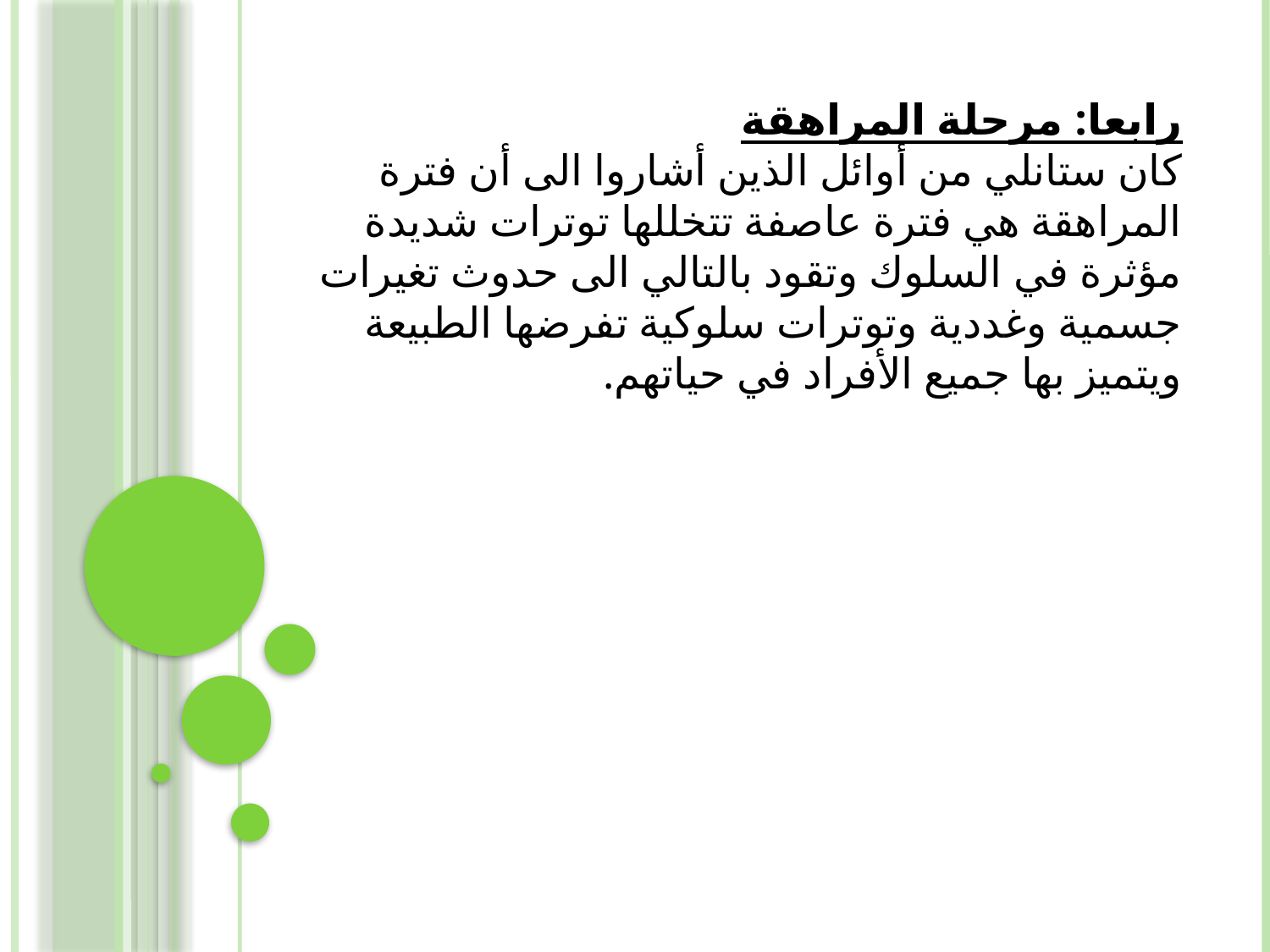

رابعا: مرحلة المراهقة
كان ستانلي من أوائل الذين أشاروا الى أن فترة المراهقة هي فترة عاصفة تتخللها توترات شديدة مؤثرة في السلوك وتقود بالتالي الى حدوث تغيرات جسمية وغددية وتوترات سلوكية تفرضها الطبيعة ويتميز بها جميع الأفراد في حياتهم.